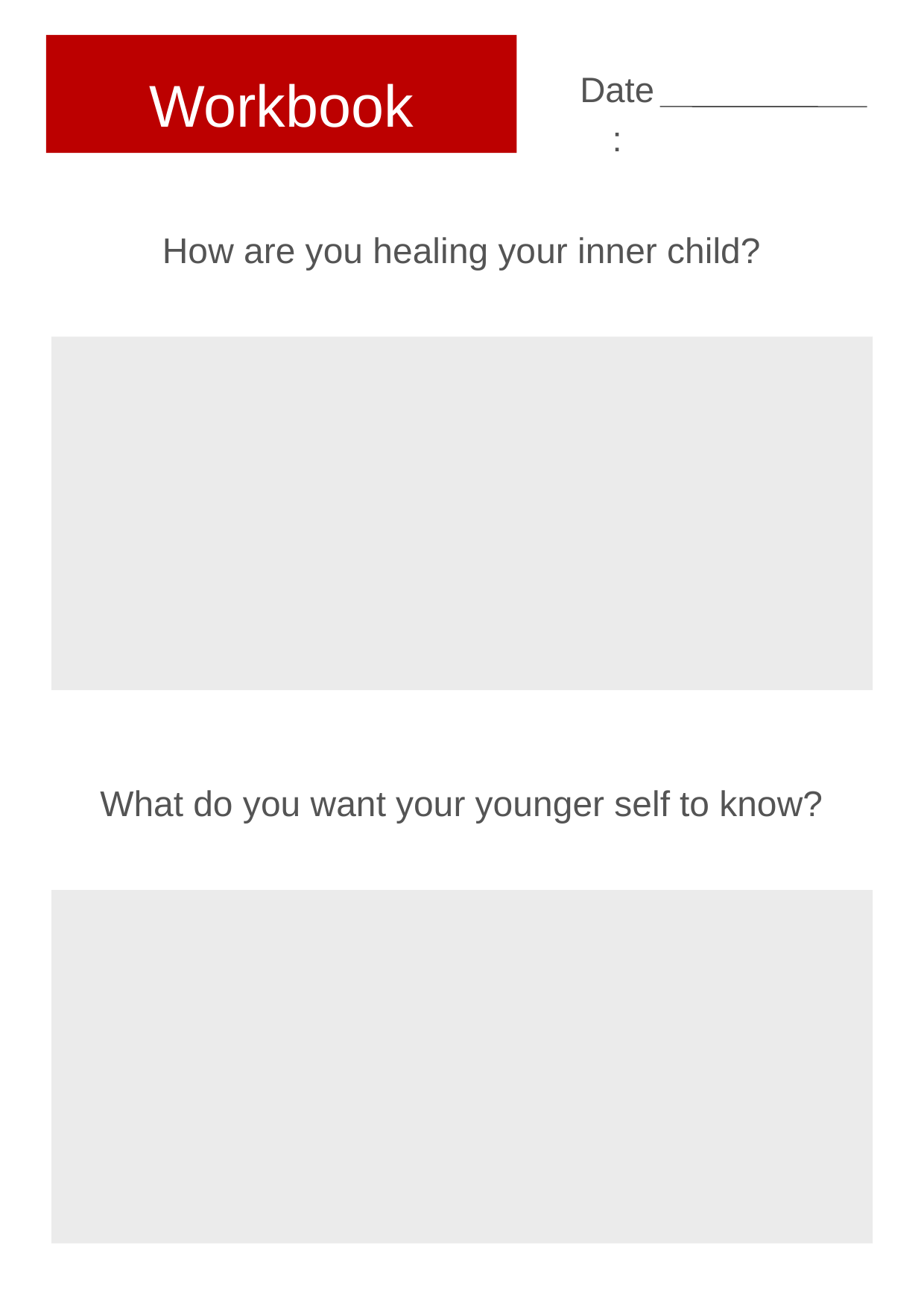

Workbook
Date:

How are you healing your inner child?

What do you want your younger self to know?